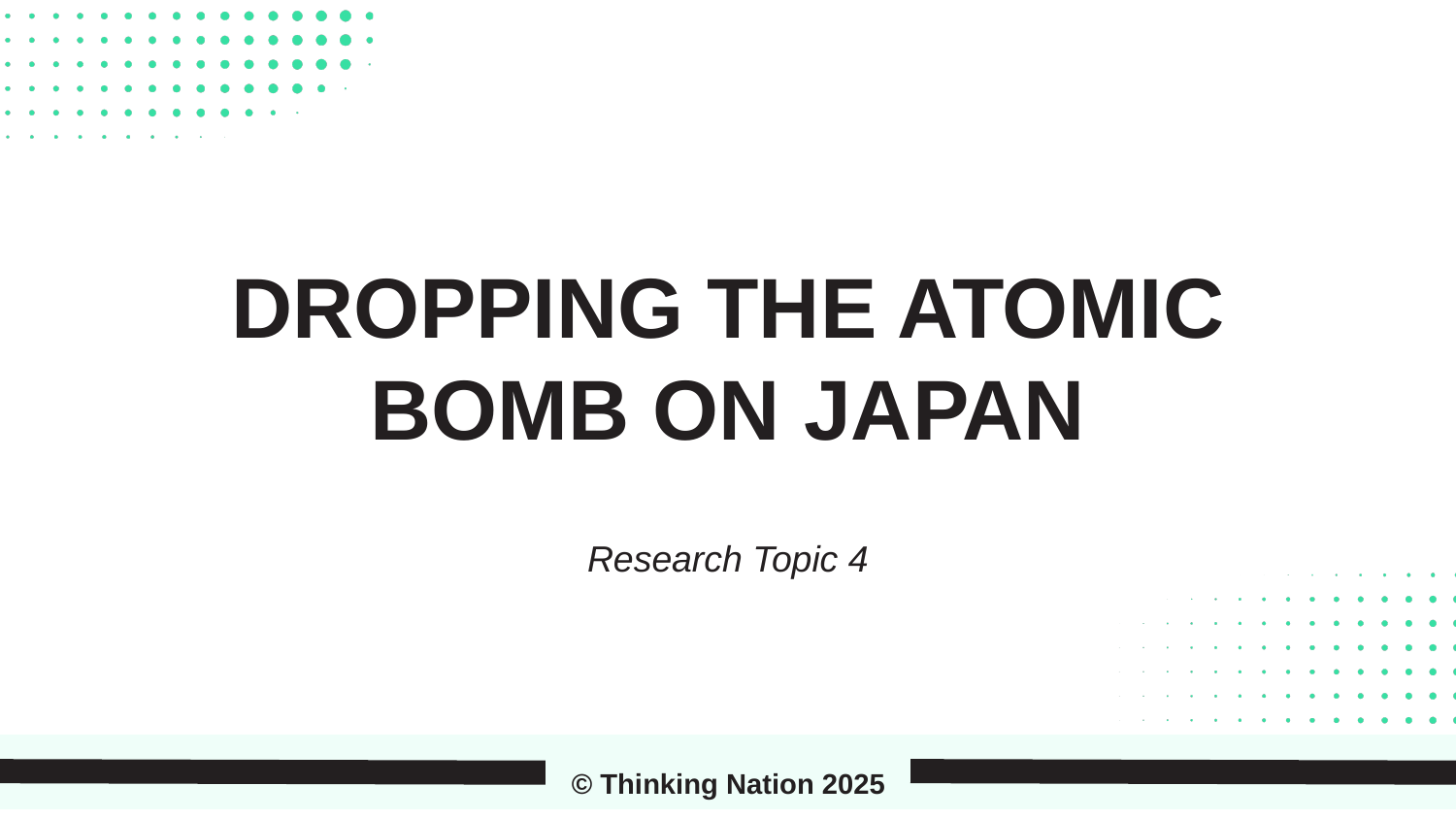

DROPPING THE ATOMIC BOMB ON JAPAN

Research Topic 4

© Thinking Nation 2025